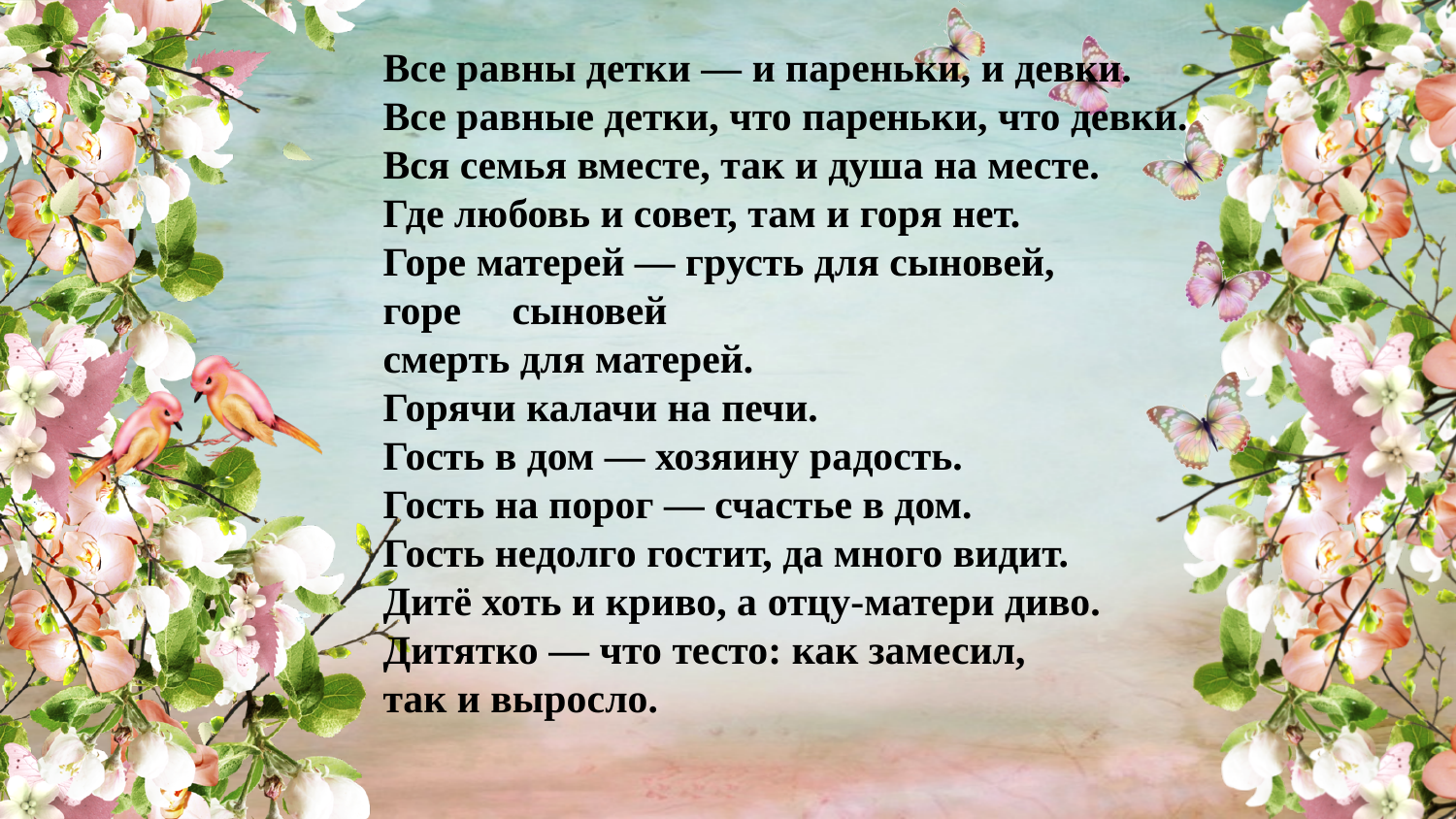

Все равны детки — и пареньки, и девки.
Все равные детки, что пареньки, что девки.
Вся семья вместе, так и душа на месте.
Где любовь и совет, там и горя нет.
Горе матерей — грусть для сыновей,
горе     сыновей
смерть для матерей.
Горячи калачи на печи.
Гость в дом — хозяину радость.
Гость на порог — счастье в дом.
Гость недолго гостит, да много видит.
Дитё хоть и криво, а отцу-матери диво.
Дитятко — что тесто: как замесил,
так и выросло.